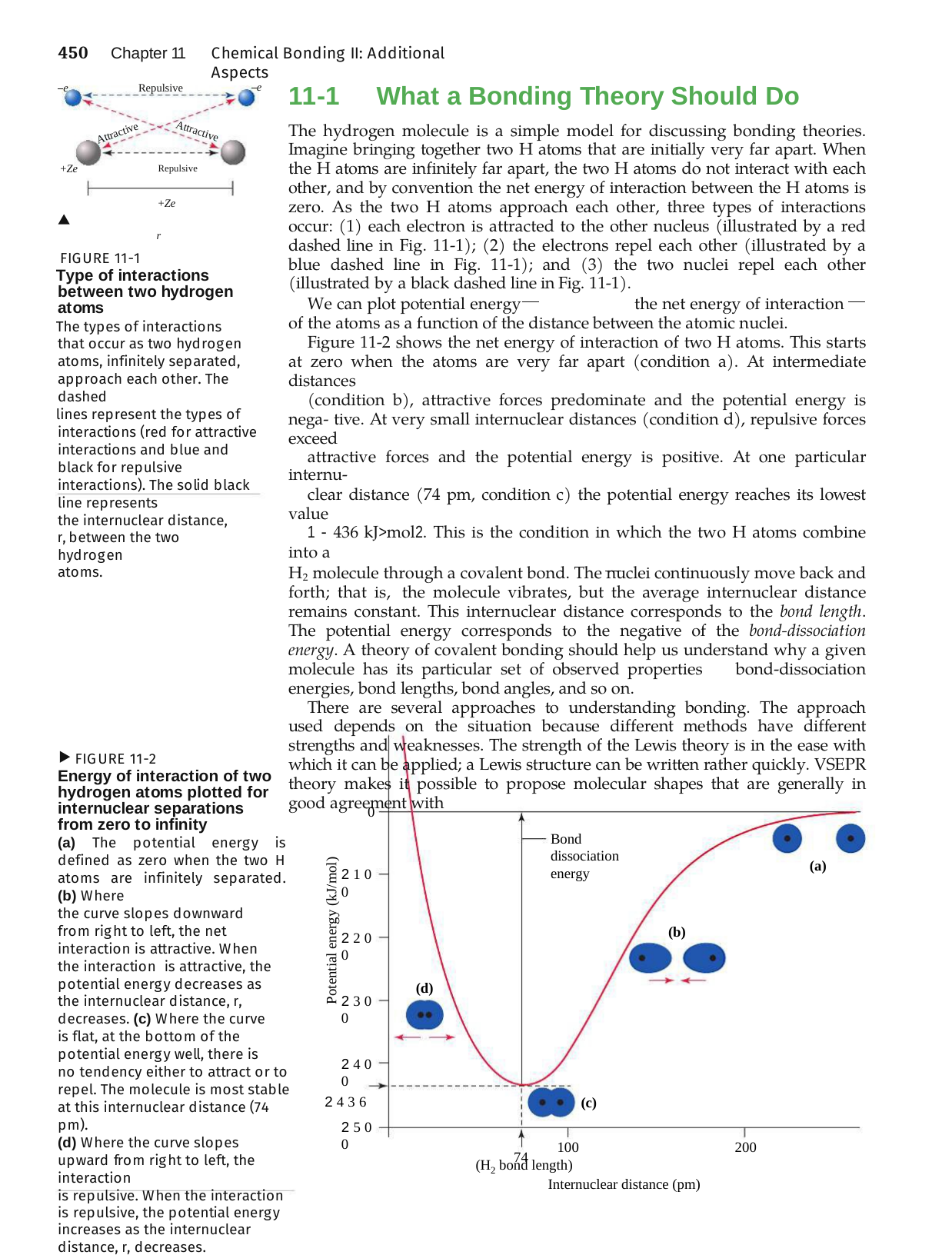

450	Chapter 11
Chemical Bonding II: Additional Aspects
11-1     What a Bonding Theory Should Do
The hydrogen molecule is a simple model for discussing bonding theories. Imagine bringing together two H atoms that are initially very far apart. When the H atoms are infinitely far apart, the two H atoms do not interact with each other, and by convention the net energy of interaction between the H atoms is zero. As the two H atoms approach each other, three types of interactions occur: (1) each electron is attracted to the other nucleus (illustrated by a red dashed line in Fig. 11-1); (2) the electrons repel each other (illustrated by a blue dashed line in Fig. 11-1); and (3) the two nuclei repel each other (illustrated by a black dashed line in Fig. 11-1).
We can plot potential energy	the net energy of interaction of the atoms as a function of the distance between the atomic nuclei.
Figure 11-2 shows the net energy of interaction of two H atoms. This starts at zero when the atoms are very far apart (condition a). At intermediate distances
(condition b), attractive forces predominate and the potential energy is nega- tive. At very small internuclear distances (condition d), repulsive forces exceed
attractive forces and the potential energy is positive. At one particular internu-
clear distance (74 pm, condition c) the potential energy reaches its lowest value
1 - 436 kJ>mol2. This is the condition in which the two H atoms combine into a
H2 molecule through a covalent bond. The nuclei continuously move back and forth; that is,  the molecule vibrates, but the average internuclear distance remains constant. This internuclear distance corresponds to the bond length. The potential energy corresponds to the negative of the bond-dissociation energy. A theory of covalent bonding should help us understand why a given molecule has its particular set of observed properties    bond-dissociation energies, bond lengths, bond angles, and so on.
There are several approaches to understanding bonding. The approach used depends on the situation because different methods have different strengths and weaknesses. The strength of the Lewis theory is in the ease with which it can be applied; a Lewis structure can be written rather quickly. VSEPR theory makes it possible to propose molecular shapes that are generally in good agreement with
e
Repulsive
e

Attractive
Attractive
+Ze	Repulsive	+Ze

r
 FIGURE 11-1
Type of interactions between two hydrogen atoms
The types of interactions that occur as two hydrogen atoms, infinitely separated, approach each other. The dashed
lines represent the types of interactions (red for attractive interactions and blue and  black for repulsive interactions). The solid black line represents
the internuclear distance, r, between the two hydrogen
atoms.

FIGURE 11-2
Energy of interaction of two hydrogen atoms plotted for internuclear separations from zero to infinity
(a) The potential energy is defined as zero when the two H atoms are infinitely separated. (b) Where
the curve slopes downward from right to left, the net interaction is attractive. When the interaction  is attractive, the potential energy decreases as the internuclear distance, r, decreases. (c) Where the curve is flat, at the bottom of the potential energy well, there is
no tendency either to attract or to repel. The molecule is most stable at this internuclear distance (74 pm).
(d) Where the curve slopes upward from right to left, the interaction
is repulsive. When the interaction is repulsive, the potential energy
increases as the internuclear
distance, r, decreases.
0
Bond dissociation energy
Potential energy (kJ/mol)
(a)
2100
(b)
2200
(d)
2300
2400
2436
(c)
2500
200
100
74
(H2 bond length)
Internuclear distance (pm)